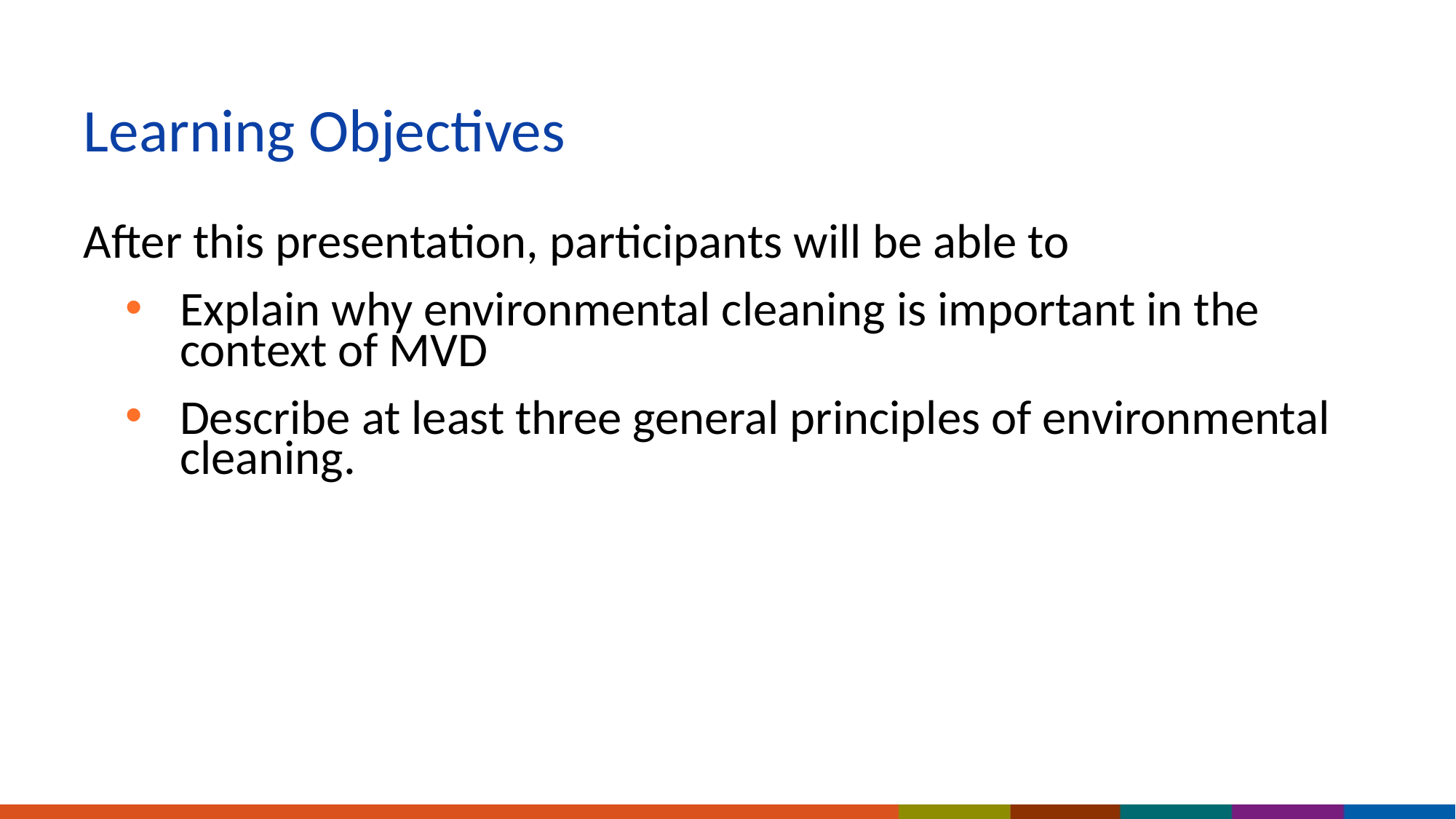

# Learning Objectives
After this presentation, participants will be able to
Explain why environmental cleaning is important in the context of MVD
Describe at least three general principles of environmental cleaning.